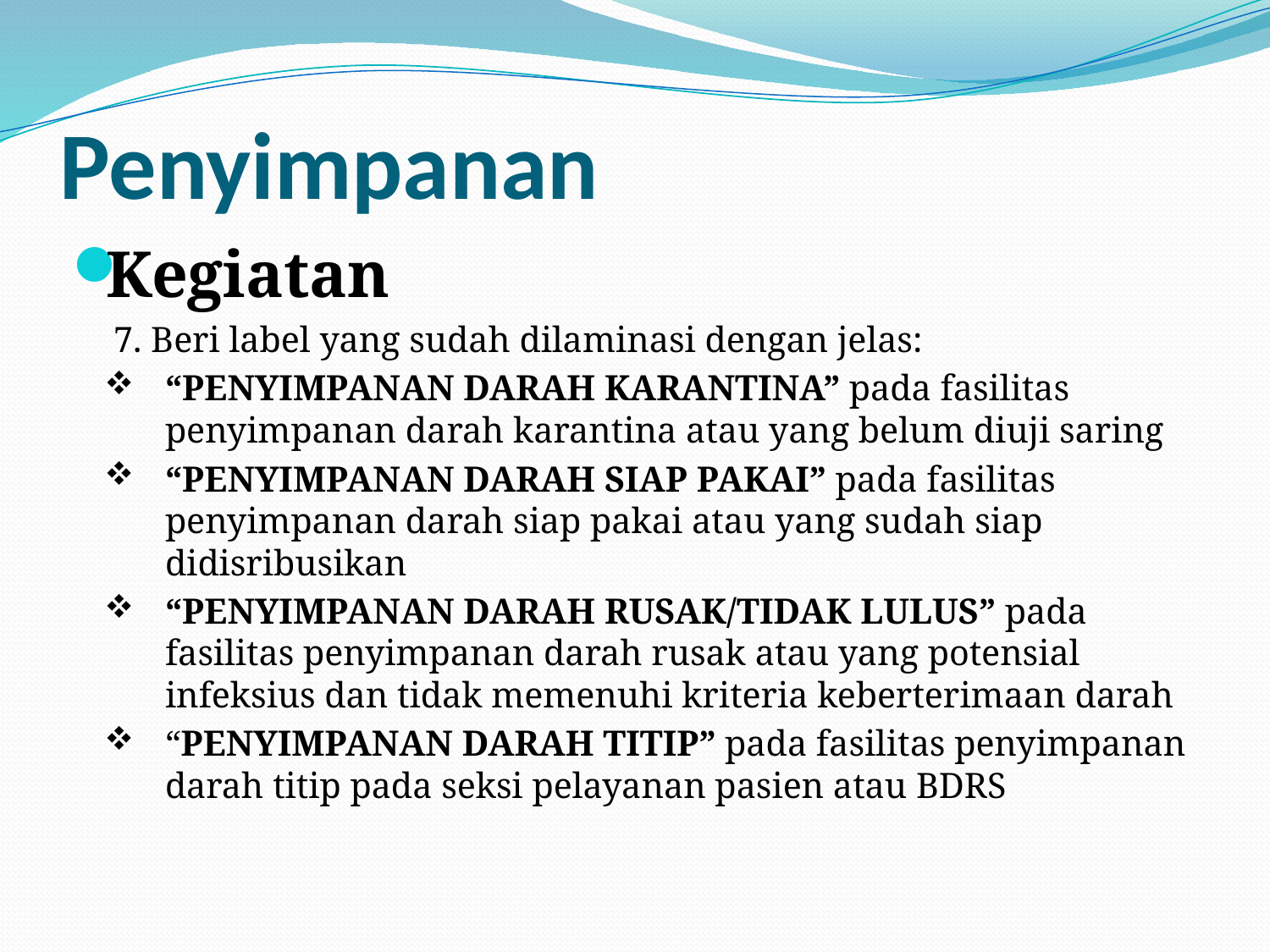

# Penyimpanan
Kegiatan
 7. Beri label yang sudah dilaminasi dengan jelas:
“PENYIMPANAN DARAH KARANTINA” pada fasilitas penyimpanan darah karantina atau yang belum diuji saring
“PENYIMPANAN DARAH SIAP PAKAI” pada fasilitas penyimpanan darah siap pakai atau yang sudah siap didisribusikan
“PENYIMPANAN DARAH RUSAK/TIDAK LULUS” pada fasilitas penyimpanan darah rusak atau yang potensial infeksius dan tidak memenuhi kriteria keberterimaan darah
“PENYIMPANAN DARAH TITIP” pada fasilitas penyimpanan darah titip pada seksi pelayanan pasien atau BDRS